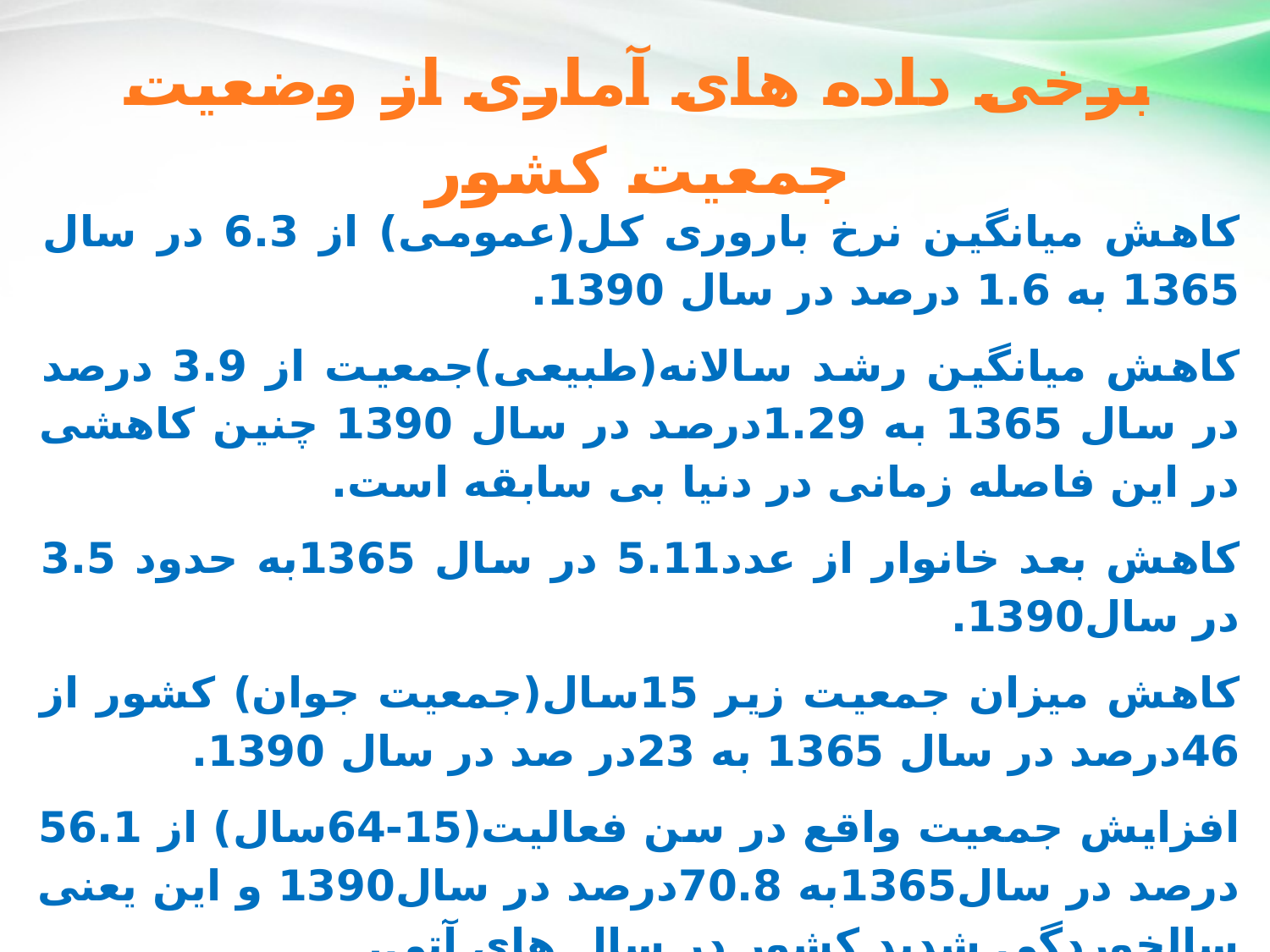

برخی داده های آماری از وضعیت جمعیت کشور
کاهش میانگین نرخ باروری کل(عمومی) از 6.3 در سال 1365 به 1.6 درصد در سال 1390.
کاهش میانگین رشد سالانه(طبیعی)جمعیت از 3.9 درصد در سال 1365 به 1.29درصد در سال 1390 چنین کاهشی در این فاصله زمانی در دنیا بی سابقه است.
کاهش بعد خانوار از عدد5.11 در سال 1365به حدود 3.5 در سال1390.
کاهش میزان جمعیت زیر 15سال(جمعیت جوان) کشور از 46درصد در سال 1365 به 23در صد در سال 1390.
افزایش جمعیت واقع در سن فعالیت(15-64سال) از 56.1 درصد در سال1365به 70.8درصد در سال1390 و این یعنی سالخوردگی شدید کشور در سال های آتی.
افزایش جمعیت سالخورده کشور از 3 به 6 درصد که روند افزایش آن شتابان ادامه خواهد داشت و برطبق یک پیش بینی در سال1480 به 47درصد می رسد.
کاهش میزان جمعیت ایران بر اساس پیش بینی ها در سال1480 به 31 میلیون نفر.